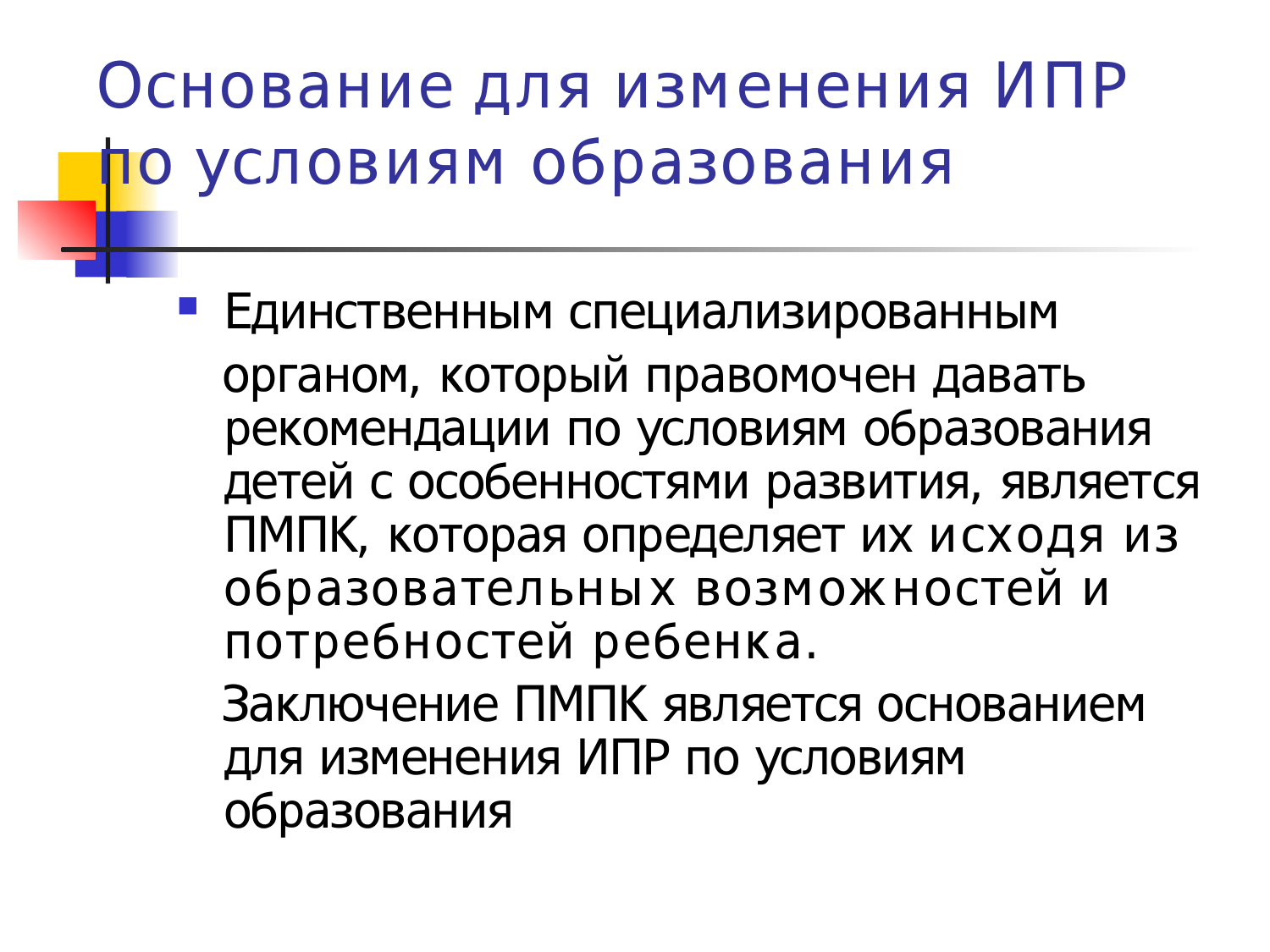

# Основание для изменения ИПР по условиям образования
Единственным специализированным
   органом, который правомочен давать рекомендации по условиям образования детей с особенностями развития, является ПМПК, которая определяет их исходя из образовательных возможностей и потребностей ребенка.
   Заключение ПМПК является основанием для изменения ИПР по условиям образования